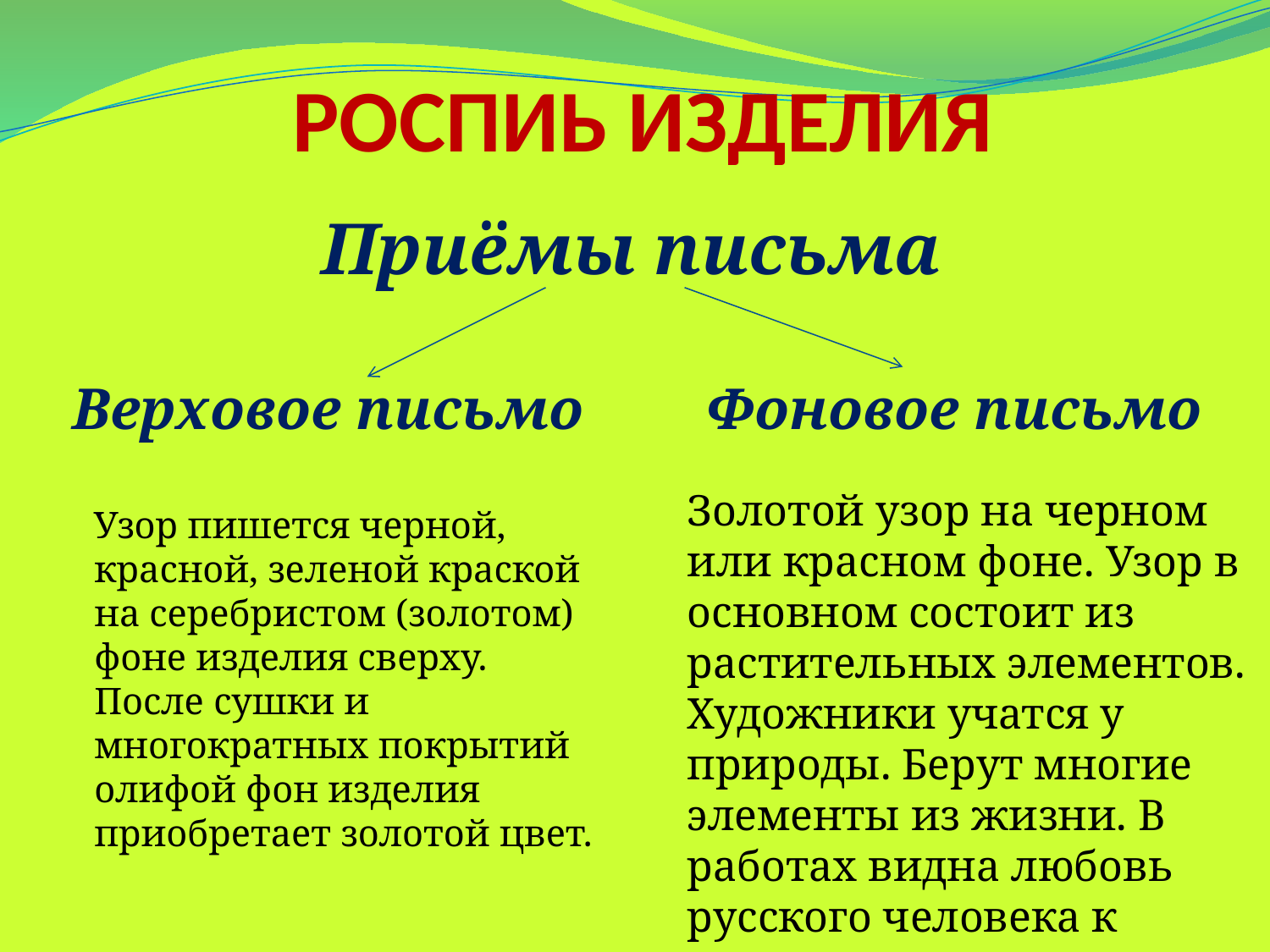

# РОСПИЬ ИЗДЕЛИЯ
Приёмы письма
Верховое письмо
Фоновое письмо
Золотой узор на черном или красном фоне. Узор в основном состоит из растительных элементов. Художники учатся у природы. Берут многие элементы из жизни. В работах видна любовь русского человека к природе.
    Узор пишется черной, красной, зеленой краской на серебристом (золотом) фоне изделия сверху. После сушки и многократных покрытий олифой фон изделия приобретает золотой цвет.